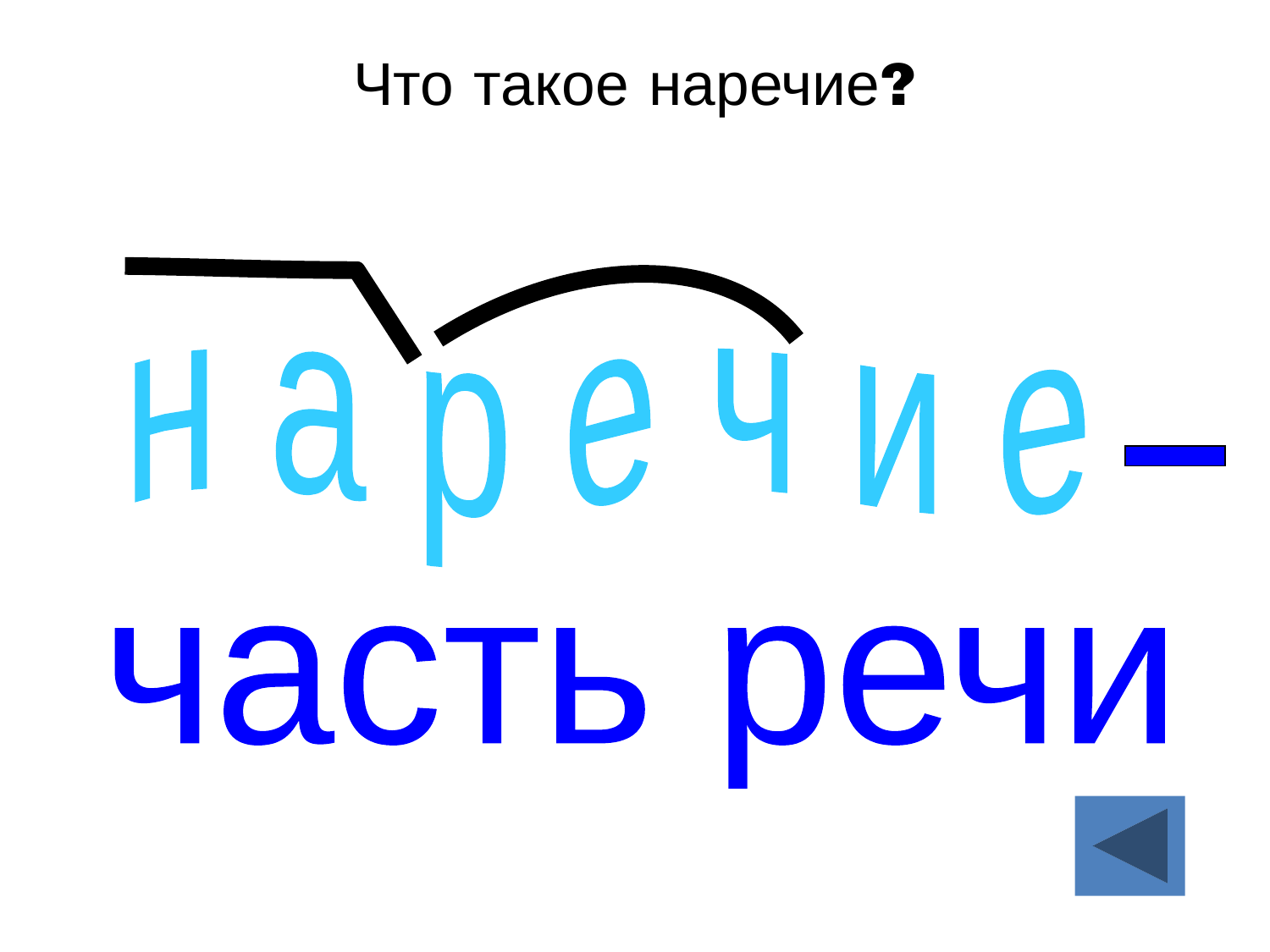

# Что такое наречие?

н а р е ч и е

часть речи